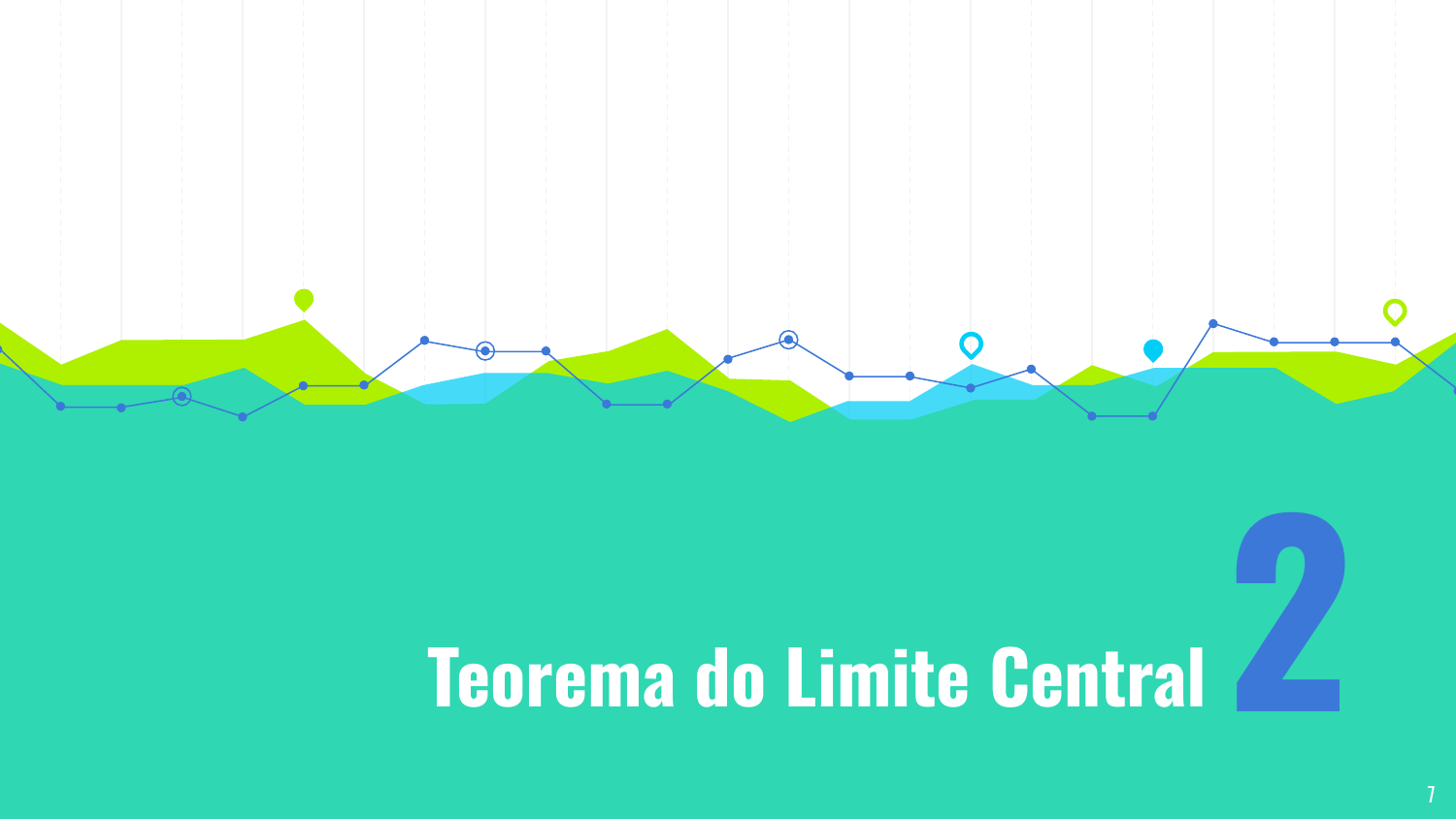

# Teorema do Limite Central
2
7